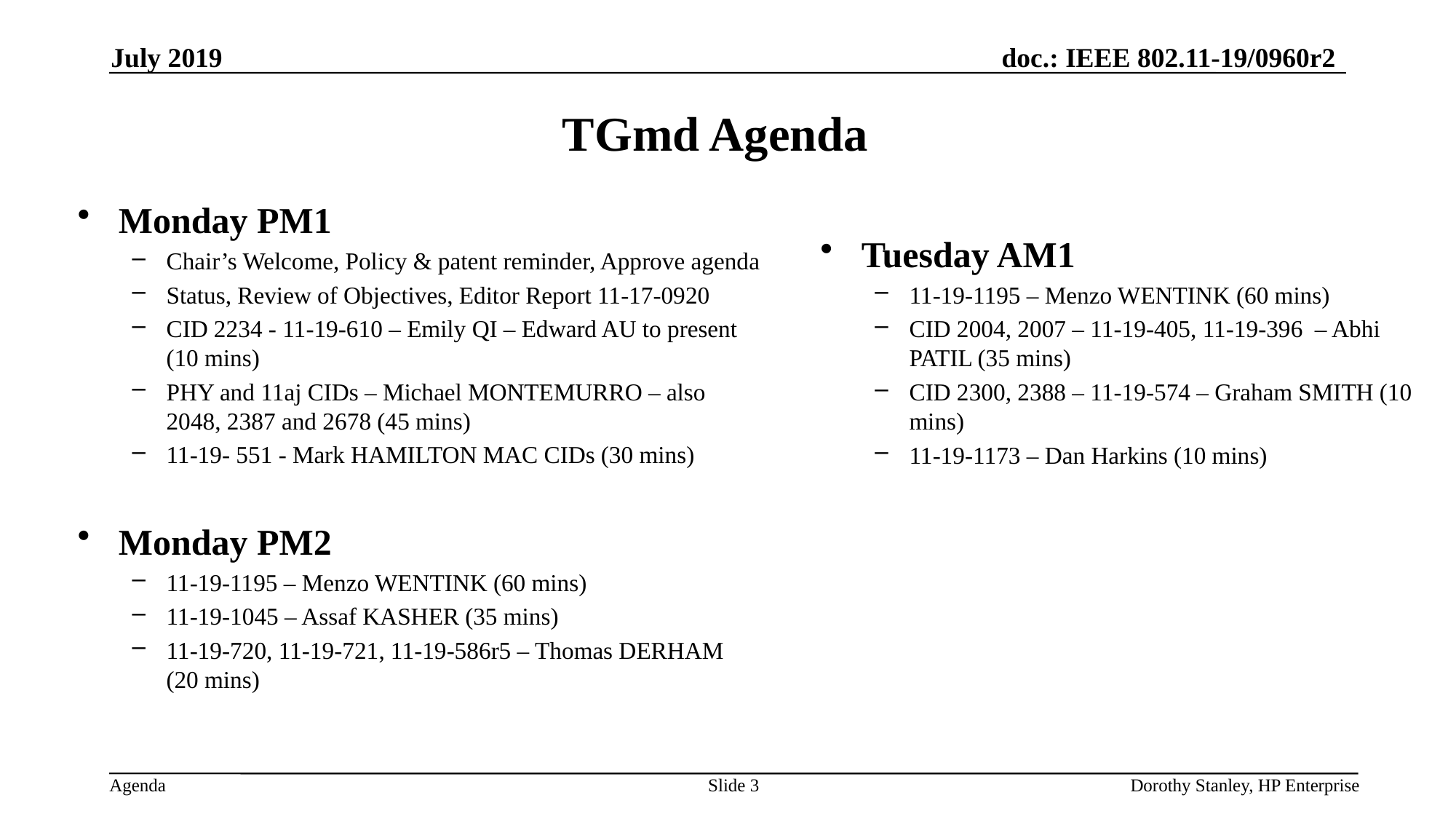

July 2019
# TGmd Agenda
Monday PM1
Chair’s Welcome, Policy & patent reminder, Approve agenda
Status, Review of Objectives, Editor Report 11-17-0920
CID 2234 - 11-19-610 – Emily QI – Edward AU to present (10 mins)
PHY and 11aj CIDs – Michael MONTEMURRO – also 2048, 2387 and 2678 (45 mins)
11-19- 551 - Mark HAMILTON MAC CIDs (30 mins)

Tuesday AM1
11-19-1195 – Menzo WENTINK (60 mins)
CID 2004, 2007 – 11-19-405, 11-19-396  – Abhi PATIL (35 mins)
CID 2300, 2388 – 11-19-574 – Graham SMITH (10 mins)
11-19-1173 – Dan Harkins (10 mins)

Monday PM2
11-19-1195 – Menzo WENTINK (60 mins)
11-19-1045 – Assaf KASHER (35 mins)
11-19-720, 11-19-721, 11-19-586r5 – Thomas DERHAM (20 mins)

Slide 3
Dorothy Stanley, HP Enterprise